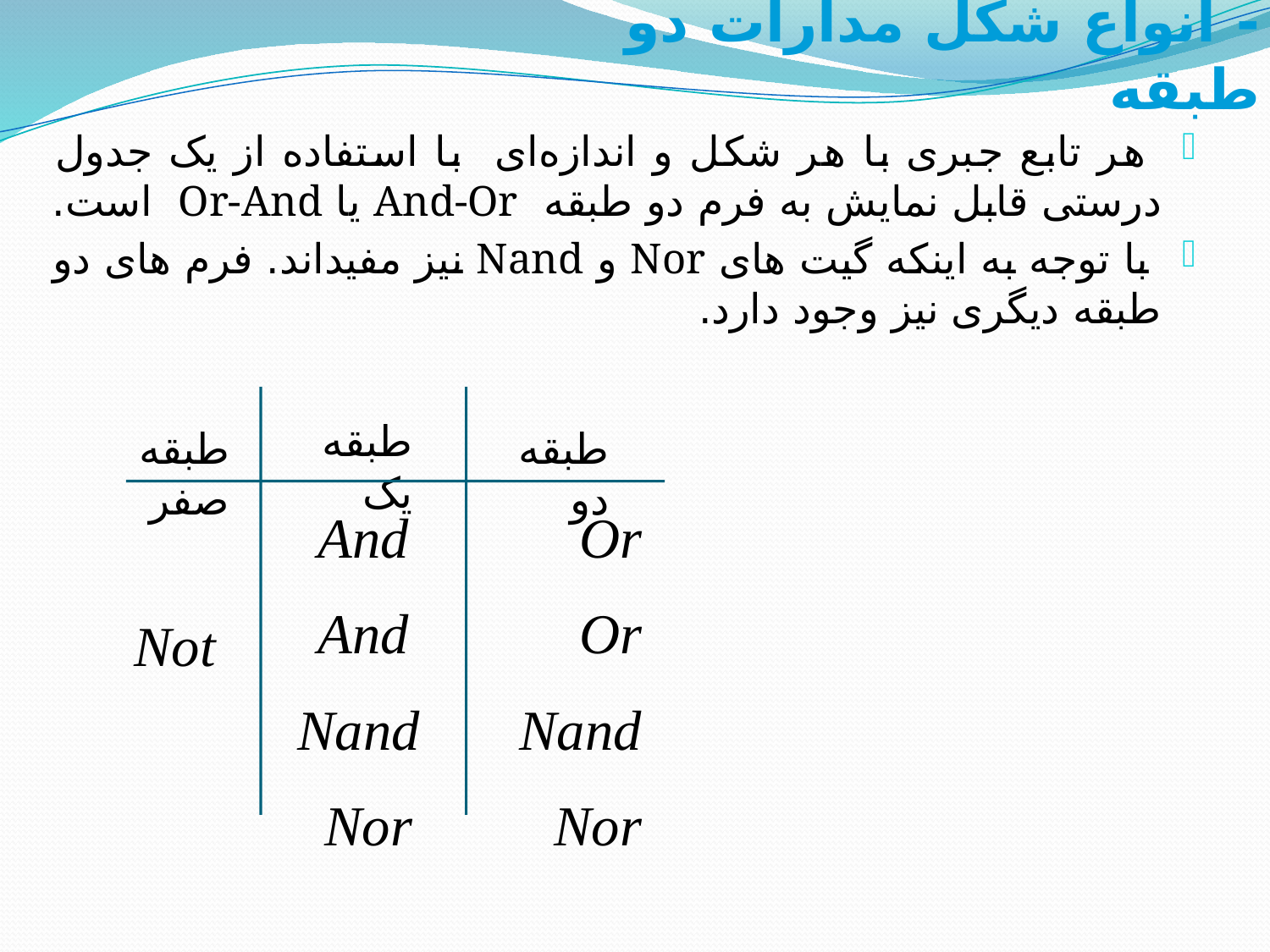

# - انواع شکل مدارات دو طبقه
 هر تابع جبری با هر شکل و اندازه‌ای  با استفاده از یک جدول درستی قابل نمایش به فرم دو طبقه  And-Or یا Or-And  است.
 با توجه به اینکه گیت های Nor و Nand نیز مفیداند. فرم های دو طبقه دیگری نیز وجود دارد.

طبقه یک
طبقه صفر
طبقه دو

And            Or
And            Or
Nand       Nand
Nor          Nor
Not